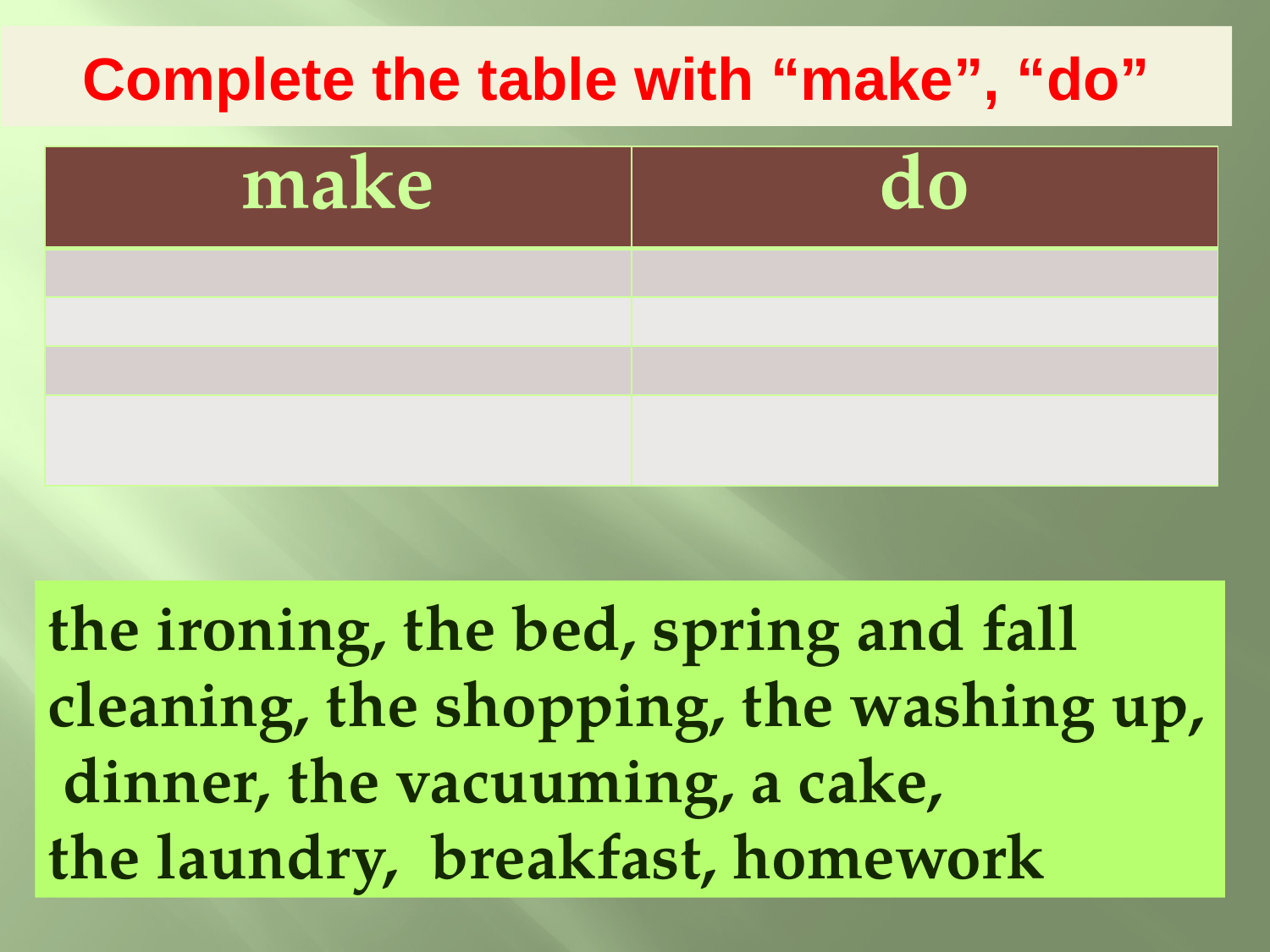

# Complete the table with “make”, “do”
| make | do |
| --- | --- |
|  |  |
|  |  |
|  |  |
|  |  |
the ironing, the bed, spring and fall cleaning, the shopping, the washing up,  dinner, the vacuuming, a cake,
the laundry,  breakfast, homework